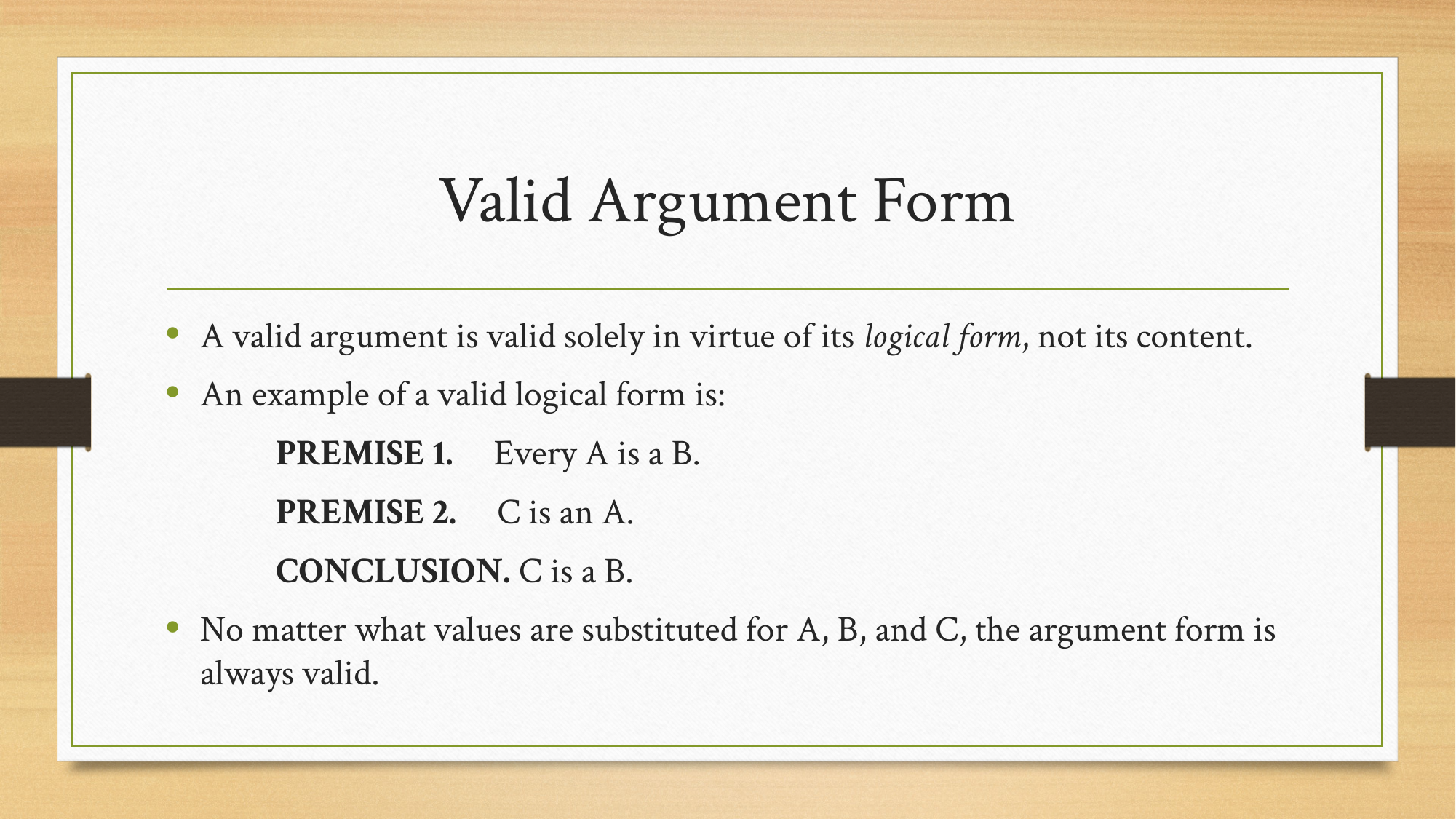

# Valid Argument Form
A valid argument is valid solely in virtue of its logical form, not its content.
An example of a valid logical form is:
PREMISE 1.     Every A is a B.
PREMISE 2.     C is an A.
CONCLUSION. C is a B.
No matter what values are substituted for A, B, and C, the argument form is always valid.